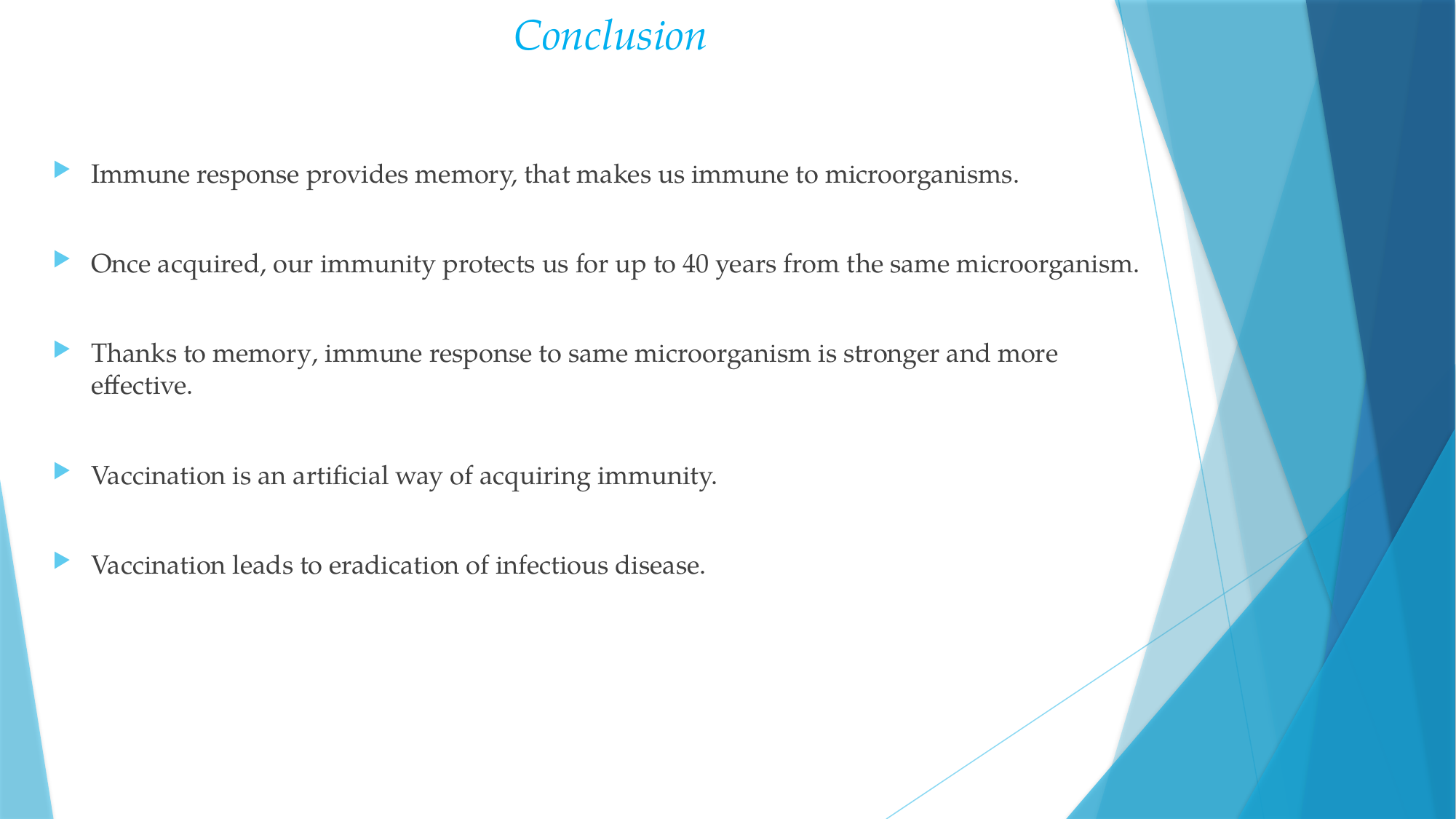

Conclusion
Immune response provides memory, that makes us immune to microorganisms.

Once acquired, our immunity protects us for up to 40 years from the same microorganism.

Thanks to memory, immune response to same microorganism is stronger and more effective.

Vaccination is an artificial way of acquiring immunity.

Vaccination leads to eradication of infectious disease.